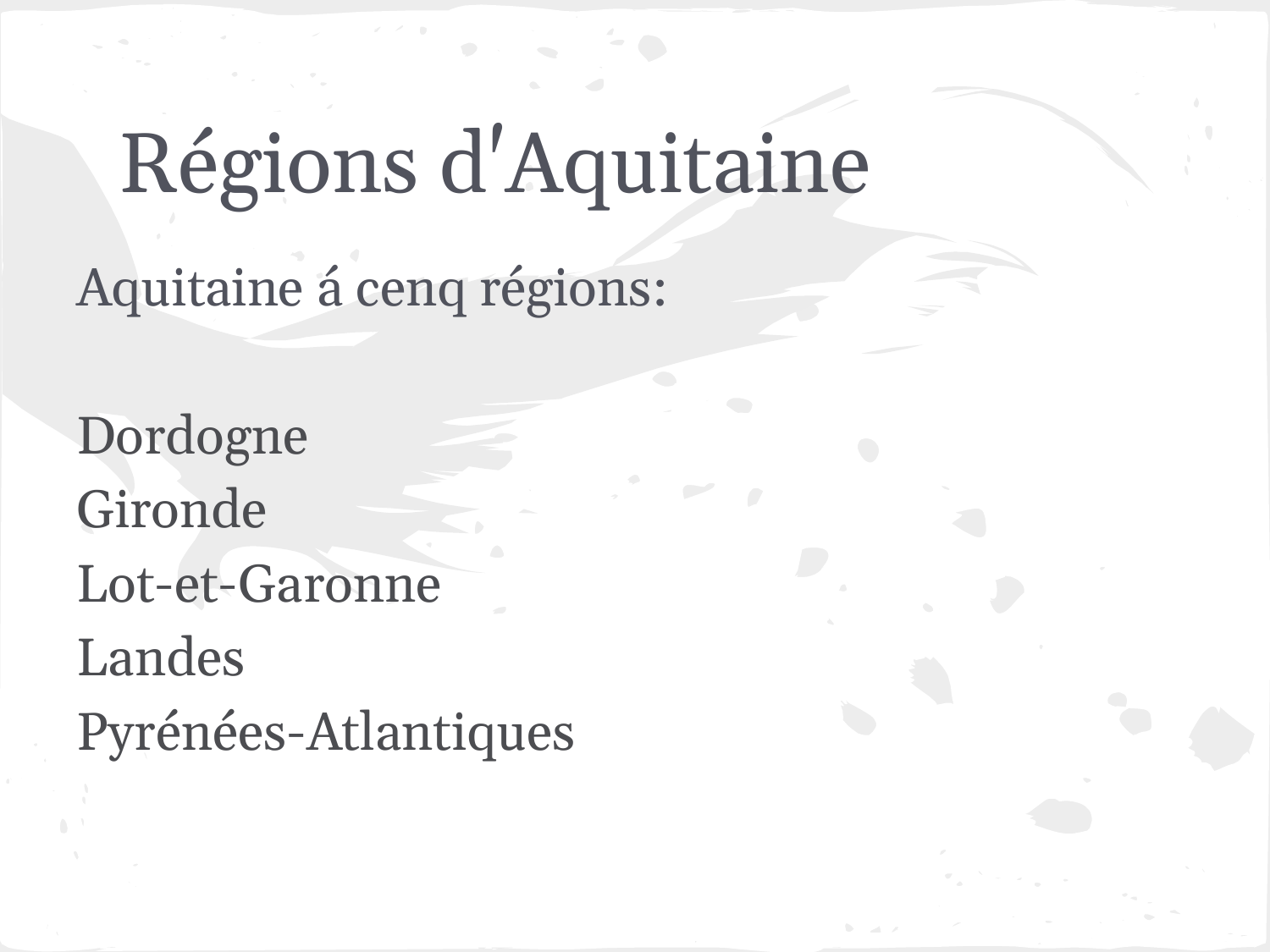

# Régions d'Aquitaine
Aquitaine á cenq régions:

Dordogne
Gironde
Lot-et-Garonne
Landes
Pyrénées-Atlantiques